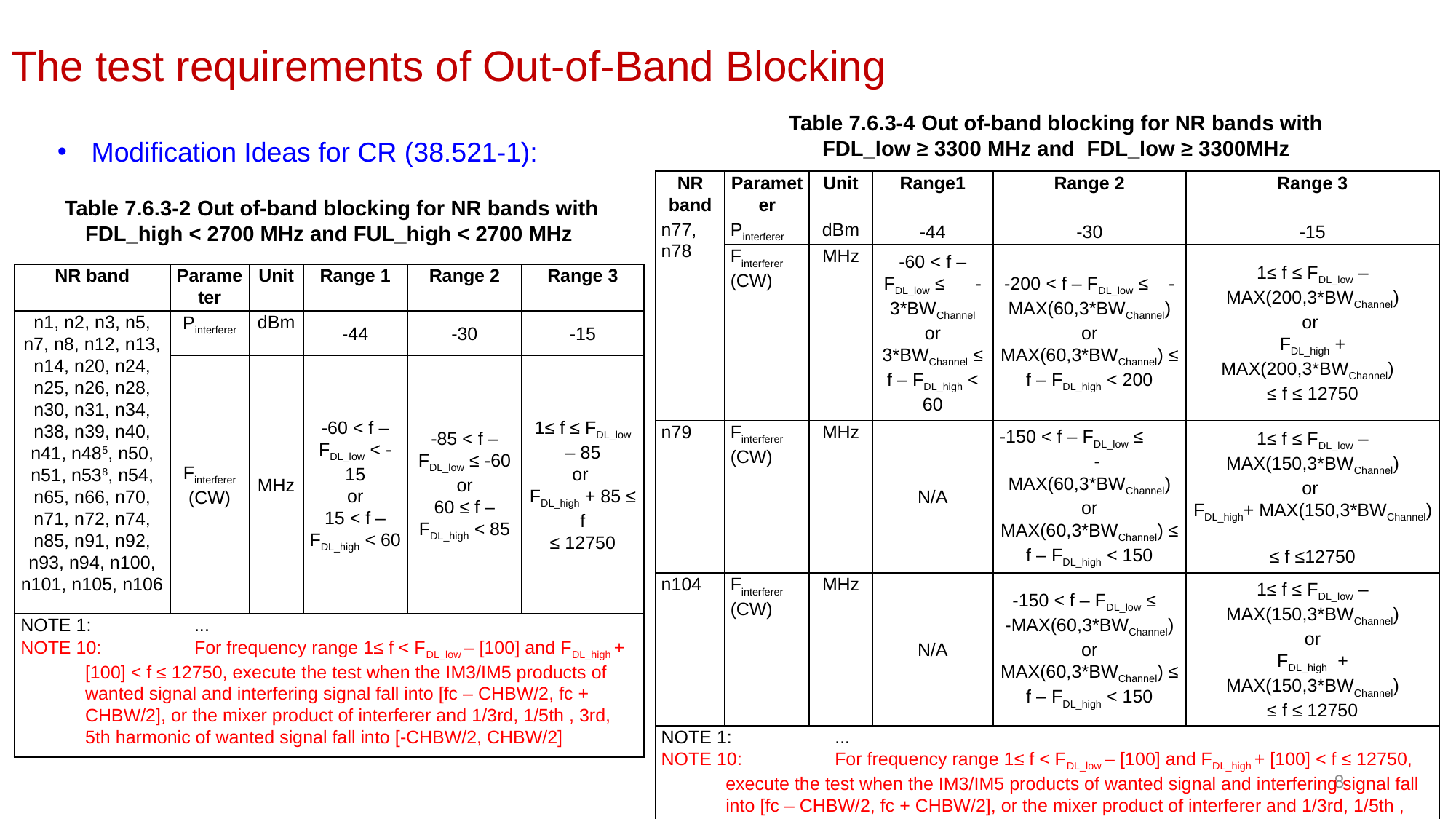

# The test requirements of Out-of-Band Blocking
 Table 7.6.3-4 Out of-band blocking for NR bands with  FDL_low ≥ 3300 MHz and  FDL_low ≥ 3300MHz
Modification Ideas for CR (38.521-1):
| NR band | Parameter | Unit | Range1 | Range 2 | Range 3 |
| --- | --- | --- | --- | --- | --- |
| n77, n78 | Pinterferer | dBm | -44 | -30 | -15 |
|  | Finterferer (CW) | MHz | -60 < f – FDL\_low ≤ -3\*BWChannel or 3\*BWChannel ≤ f – FDL\_high < 60 | -200 < f – FDL\_low ≤ -MAX(60,3\*BWChannel) or MAX(60,3\*BWChannel) ≤ f – FDL\_high < 200 | 1≤ f ≤ FDL\_low – MAX(200,3\*BWChannel) or FDL\_high + MAX(200,3\*BWChannel) ≤ f ≤ 12750 |
| n79 | Finterferer (CW) | MHz | N/A | -150 < f – FDL\_low ≤ -MAX(60,3\*BWChannel) or MAX(60,3\*BWChannel) ≤ f – FDL\_high < 150 | 1≤ f ≤ FDL\_low – MAX(150,3\*BWChannel) or FDL\_high+ MAX(150,3\*BWChannel) ≤ f ≤12750 |
| n104 | Finterferer (CW) | MHz | N/A | -150 < f – FDL\_low ≤ -MAX(60,3\*BWChannel) or MAX(60,3\*BWChannel) ≤ f – FDL\_high < 150 | 1≤ f ≤ FDL\_low – MAX(150,3\*BWChannel) or FDL\_high + MAX(150,3\*BWChannel) ≤ f ≤ 12750 |
| NOTE 1: ... NOTE 10: For frequency range 1≤ f < FDL\_low – [100] and FDL\_high + [100] < f ≤ 12750, execute the test when the IM3/IM5 products of wanted signal and interfering signal fall into [fc – CHBW/2, fc + CHBW/2], or the mixer product of interferer and 1/3rd, 1/5th , 3rd, 5th harmonic of wanted signal fall into [-CHBW/2, CHBW/2] |  |  |  |  |  |
 Table 7.6.3-2 Out of-band blocking for NR bands with FDL_high < 2700 MHz and FUL_high < 2700 MHz
| NR band | Parameter | Unit | Range 1 | Range 2 | Range 3 |
| --- | --- | --- | --- | --- | --- |
| n1, n2, n3, n5, n7, n8, n12, n13, n14, n20, n24, n25, n26, n28, n30, n31, n34, n38, n39, n40, n41, n485, n50, n51, n538, n54, n65, n66, n70, n71, n72, n74, n85, n91, n92, n93, n94, n100, n101, n105, n106 | Pinterferer | dBm | -44 | -30 | -15 |
|  | Finterferer (CW) | MHz | -60 < f – FDL\_low < -15 or 15 < f – FDL\_high < 60 | -85 < f – FDL\_low ≤ -60 or 60 ≤ f – FDL\_high < 85 | 1≤ f ≤ FDL\_low – 85 or FDL\_high + 85 ≤ f ≤ 12750 |
| NOTE 1: ... NOTE 10: For frequency range 1≤ f < FDL\_low – [100] and FDL\_high + [100] < f ≤ 12750, execute the test when the IM3/IM5 products of wanted signal and interfering signal fall into [fc – CHBW/2, fc + CHBW/2], or the mixer product of interferer and 1/3rd, 1/5th , 3rd, 5th harmonic of wanted signal fall into [-CHBW/2, CHBW/2] |  |  |  |  |  |
8